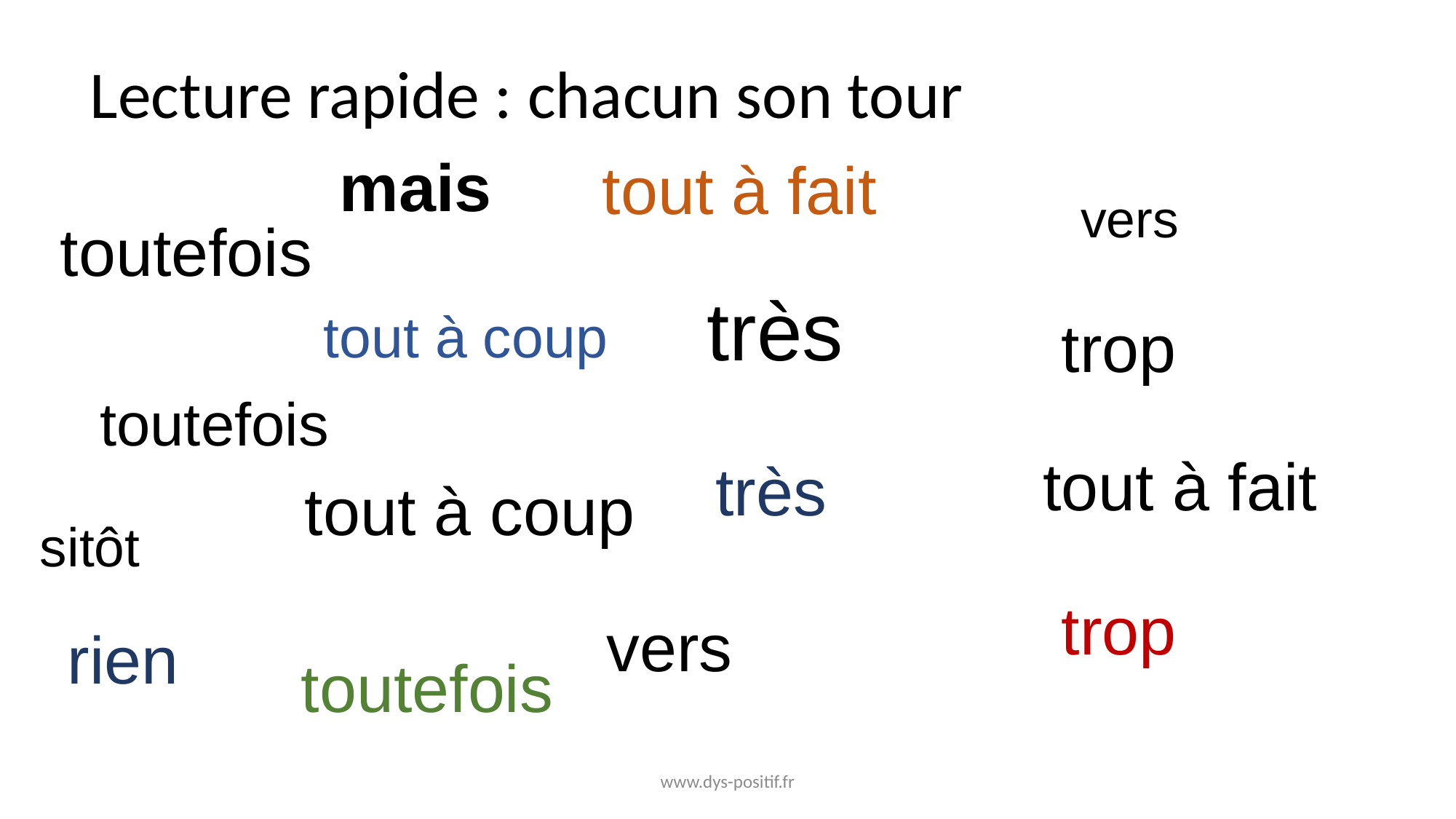

# Lecture rapide : chacun son tour
mais
tout à fait
vers
toutefois
très
tout à coup
trop
toutefois
tout à fait
très
tout à coup
sitôt
trop
vers
rien
toutefois
www.dys-positif.fr